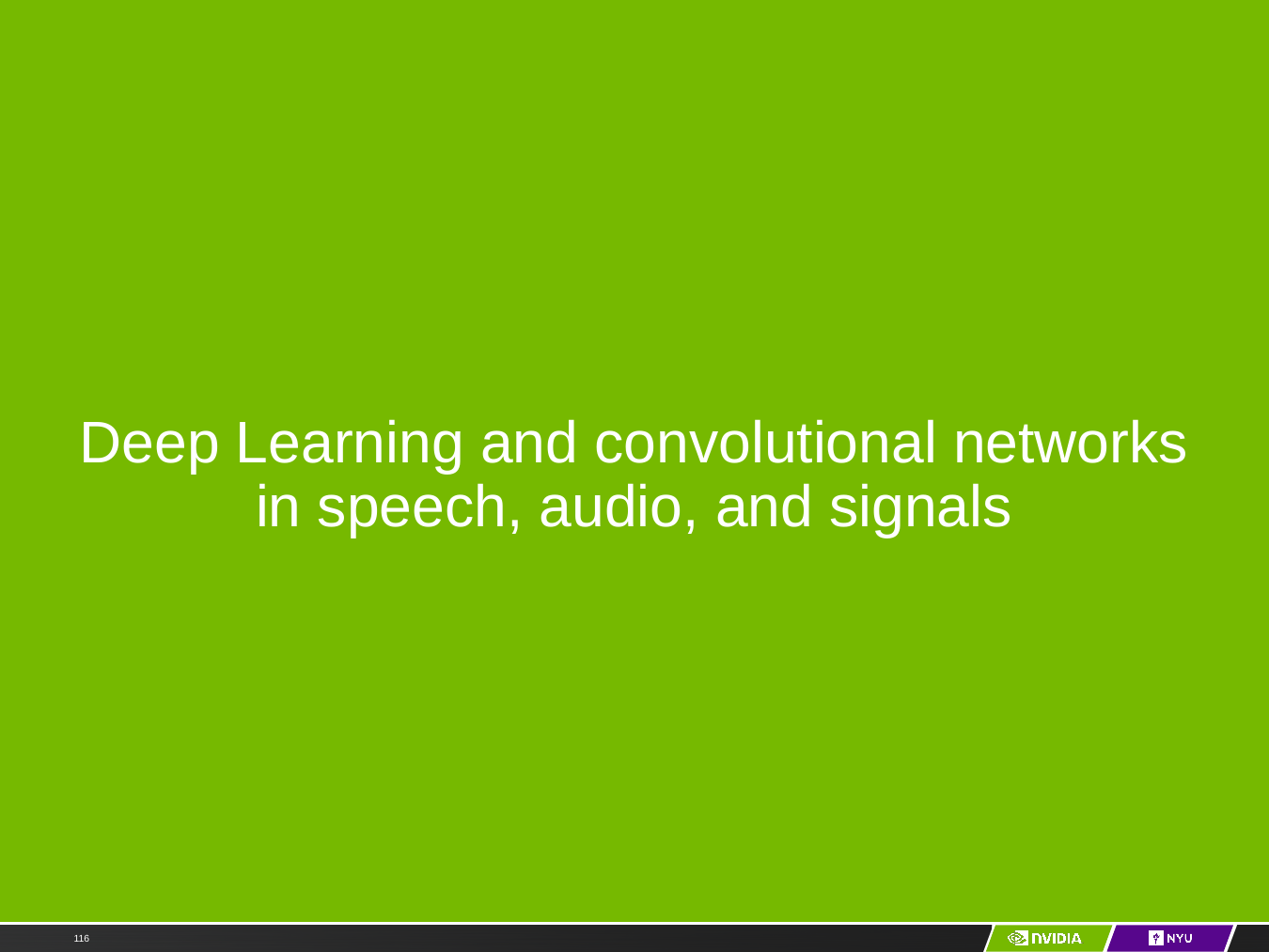

# Deep Learning and convolutional networks in speech, audio, and signals